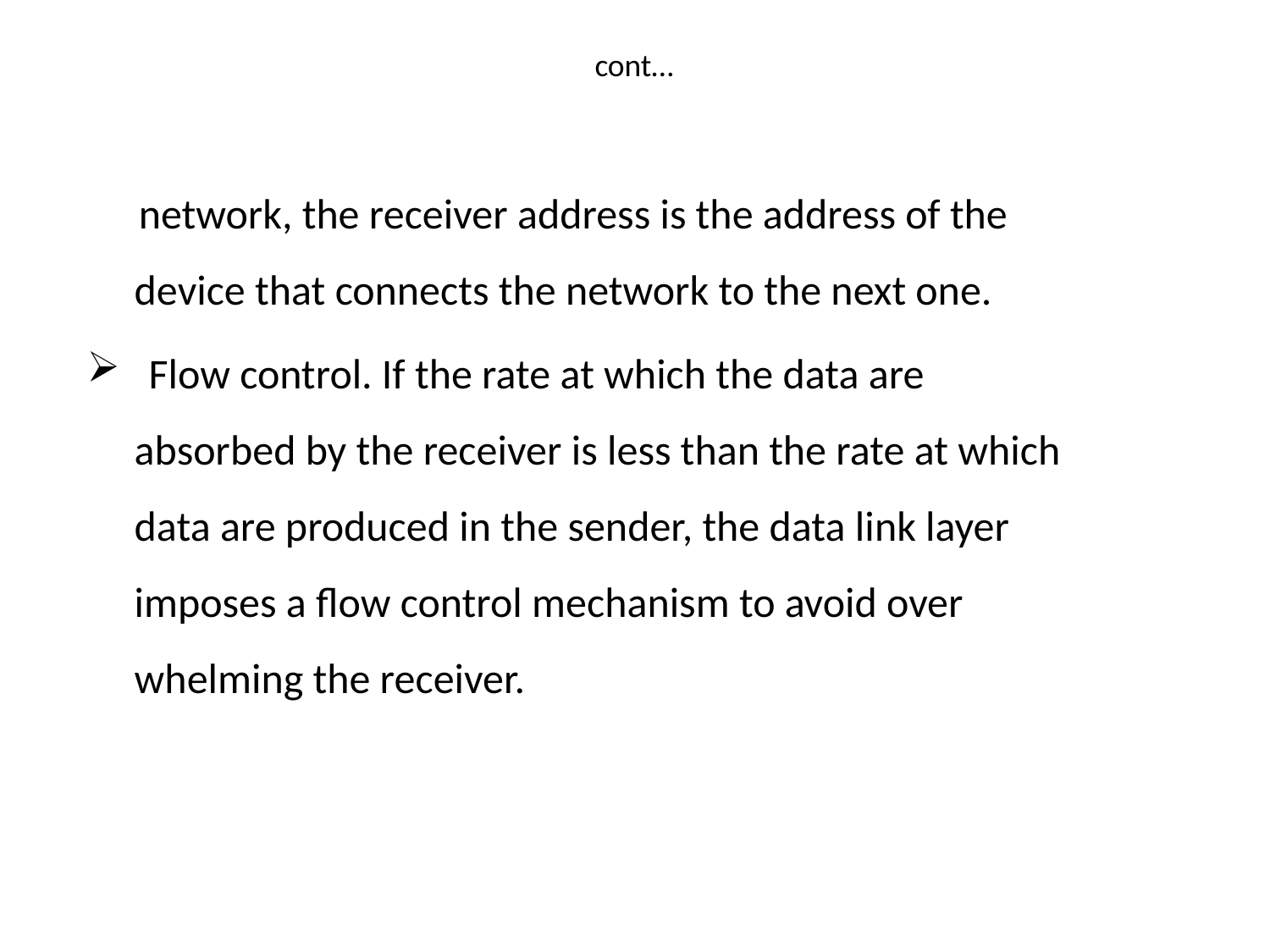

# cont…

    network, the receiver address is the address of the device that connects the network to the next one.
 Flow control. If the rate at which the data are absorbed by the receiver is less than the rate at which data are produced in the sender, the data link layer imposes a flow control mechanism to avoid over whelming the receiver.